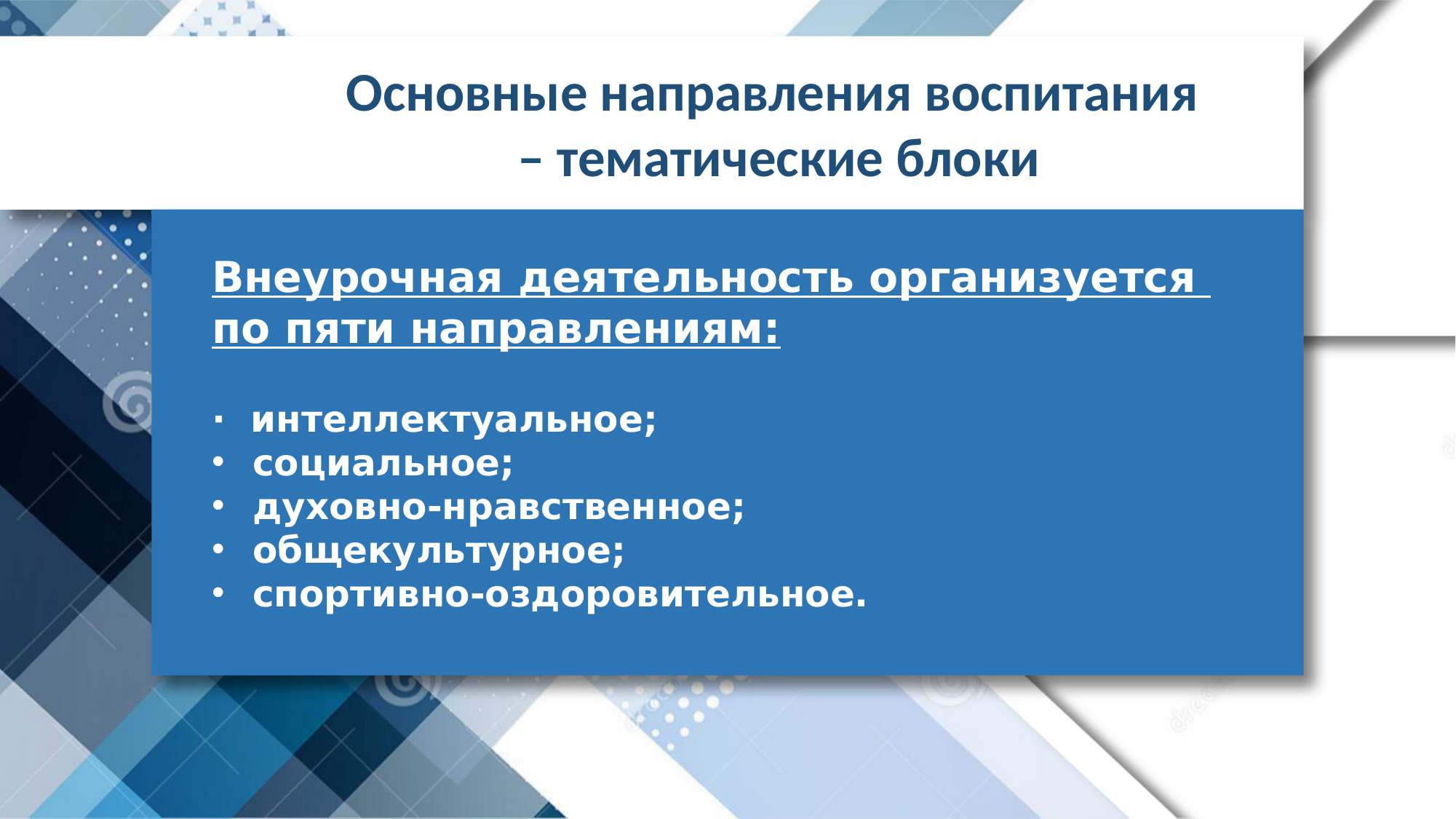

Основные направления воспитания
– тематические блоки

Внеурочная деятельность организуется
по пяти направлениям:

·  интеллектуальное;
социальное;
духовно-нравственное;
общекультурное;
спортивно-оздоровительное.